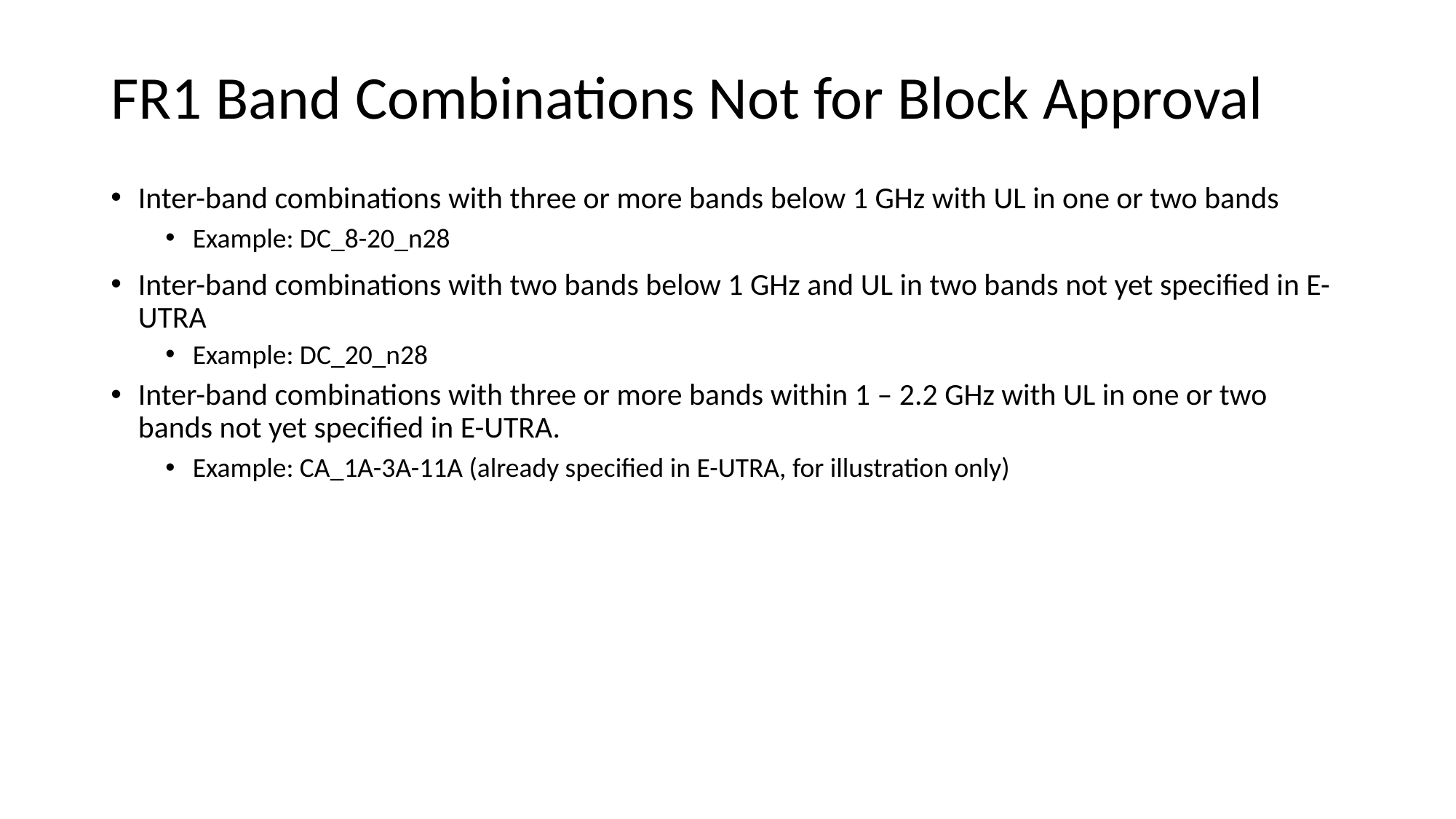

# FR1 Band Combinations Not for Block Approval
Inter-band combinations with three or more bands below 1 GHz with UL in one or two bands
Example: DC_8-20_n28
Inter-band combinations with two bands below 1 GHz and UL in two bands not yet specified in E-UTRA
Example: DC_20_n28
Inter-band combinations with three or more bands within 1 – 2.2 GHz with UL in one or two bands not yet specified in E-UTRA.
Example: CA_1A-3A-11A (already specified in E-UTRA, for illustration only)